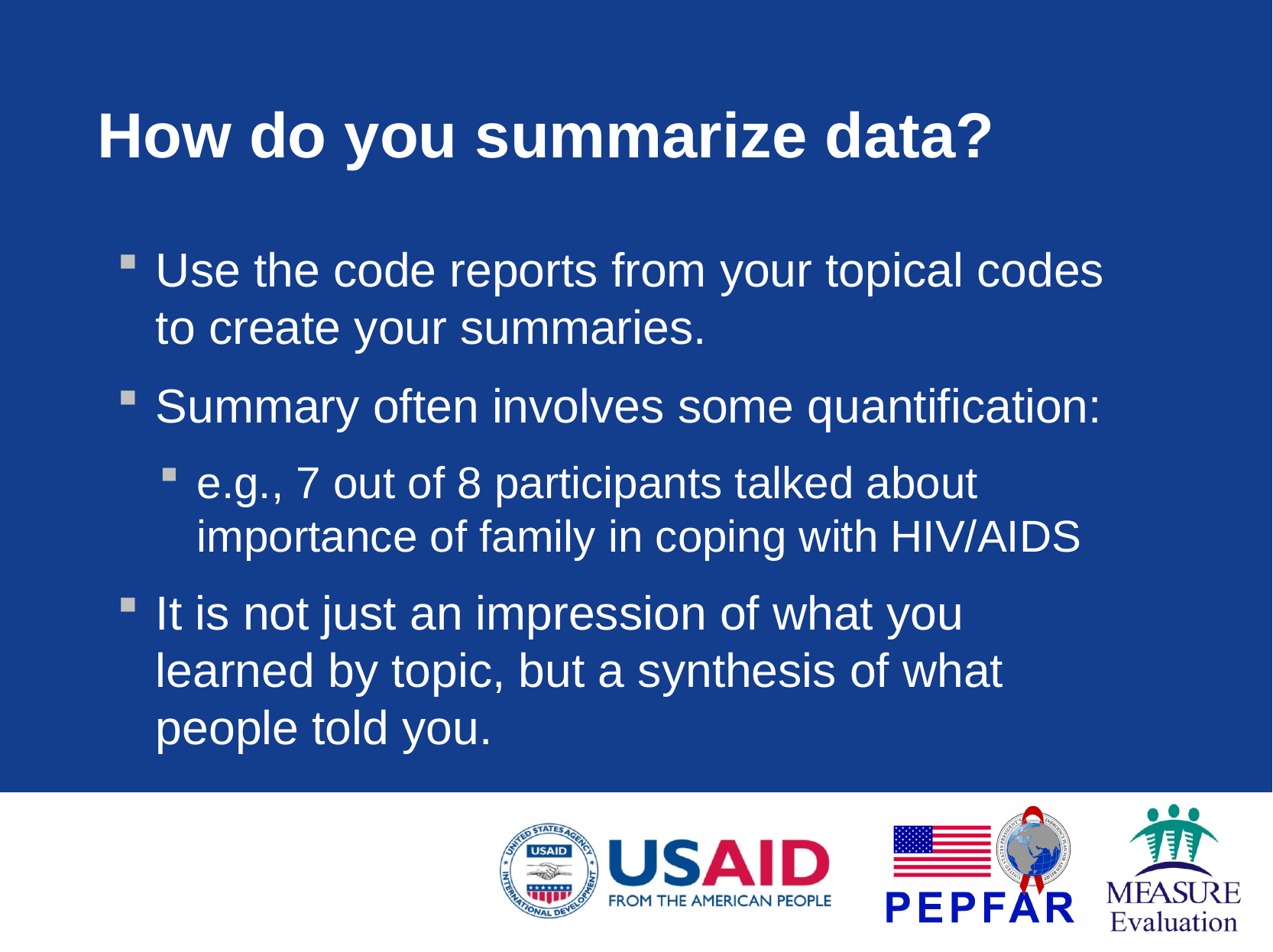

# How do you summarize data?
Use the code reports from your topical codes to create your summaries.
Summary often involves some quantification:
e.g., 7 out of 8 participants talked about importance of family in coping with HIV/AIDS
It is not just an impression of what you learned by topic, but a synthesis of what people told you.